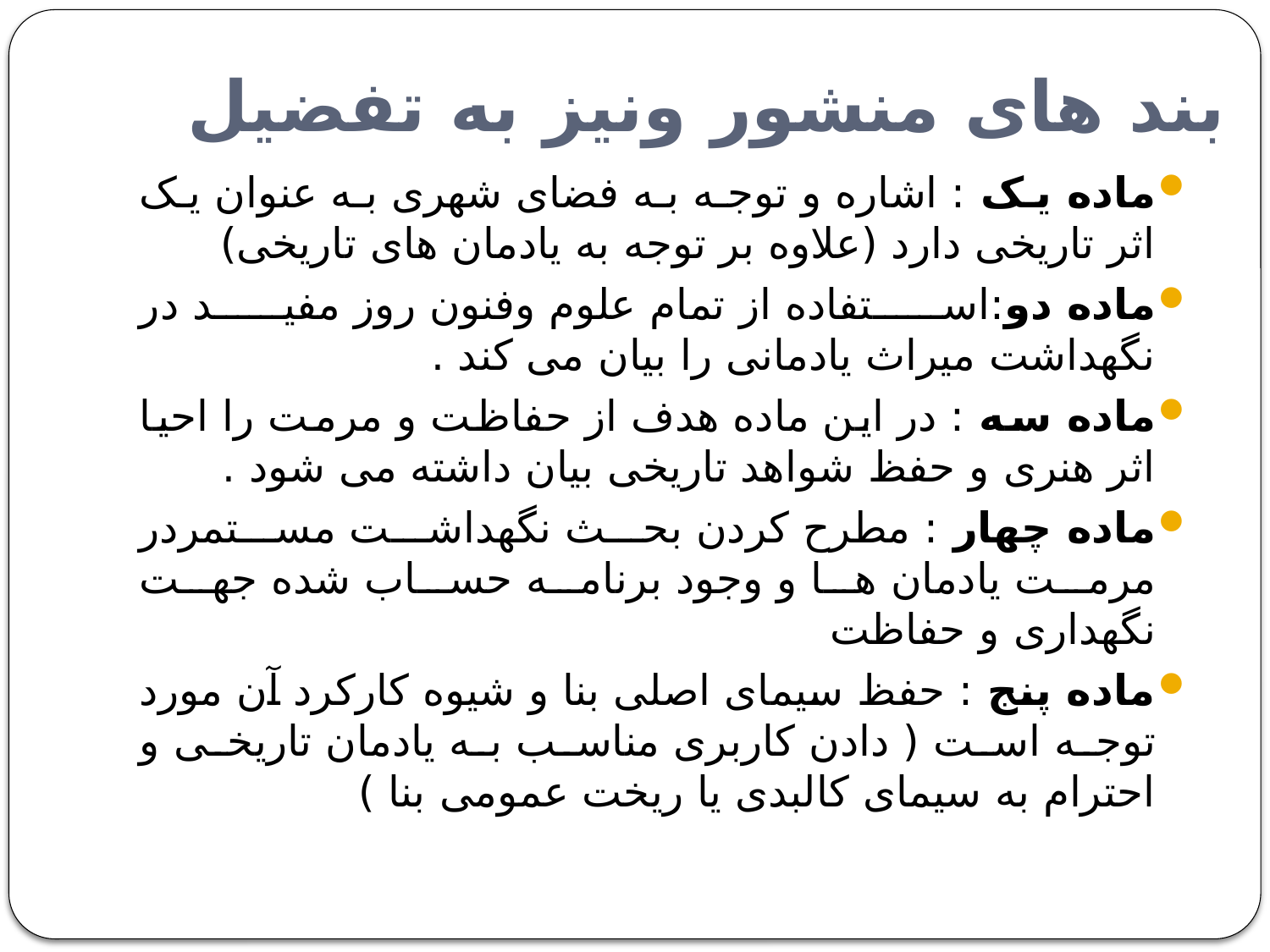

# بند های منشور ونیز به تفضیل
ماده یک : اشاره و توجه به فضای شهری به عنوان یک اثر تاریخی دارد (علاوه بر توجه به یادمان های تاریخی)
ماده دو:استفاده از تمام علوم وفنون روز مفید در نگهداشت میراث یادمانی را بیان می کند .
ماده سه : در این ماده هدف از حفاظت و مرمت را احیا اثر هنری و حفظ شواهد تاریخی بیان داشته می شود .
ماده چهار : مطرح کردن بحث نگهداشت مستمردر مرمت یادمان ها و وجود برنامه حساب شده جهت نگهداری و حفاظت
ماده پنج : حفظ سیمای اصلی بنا و شیوه کارکرد آن مورد توجه است ( دادن کاربری مناسب به یادمان تاریخی و احترام به سیمای کالبدی یا ریخت عمومی بنا )